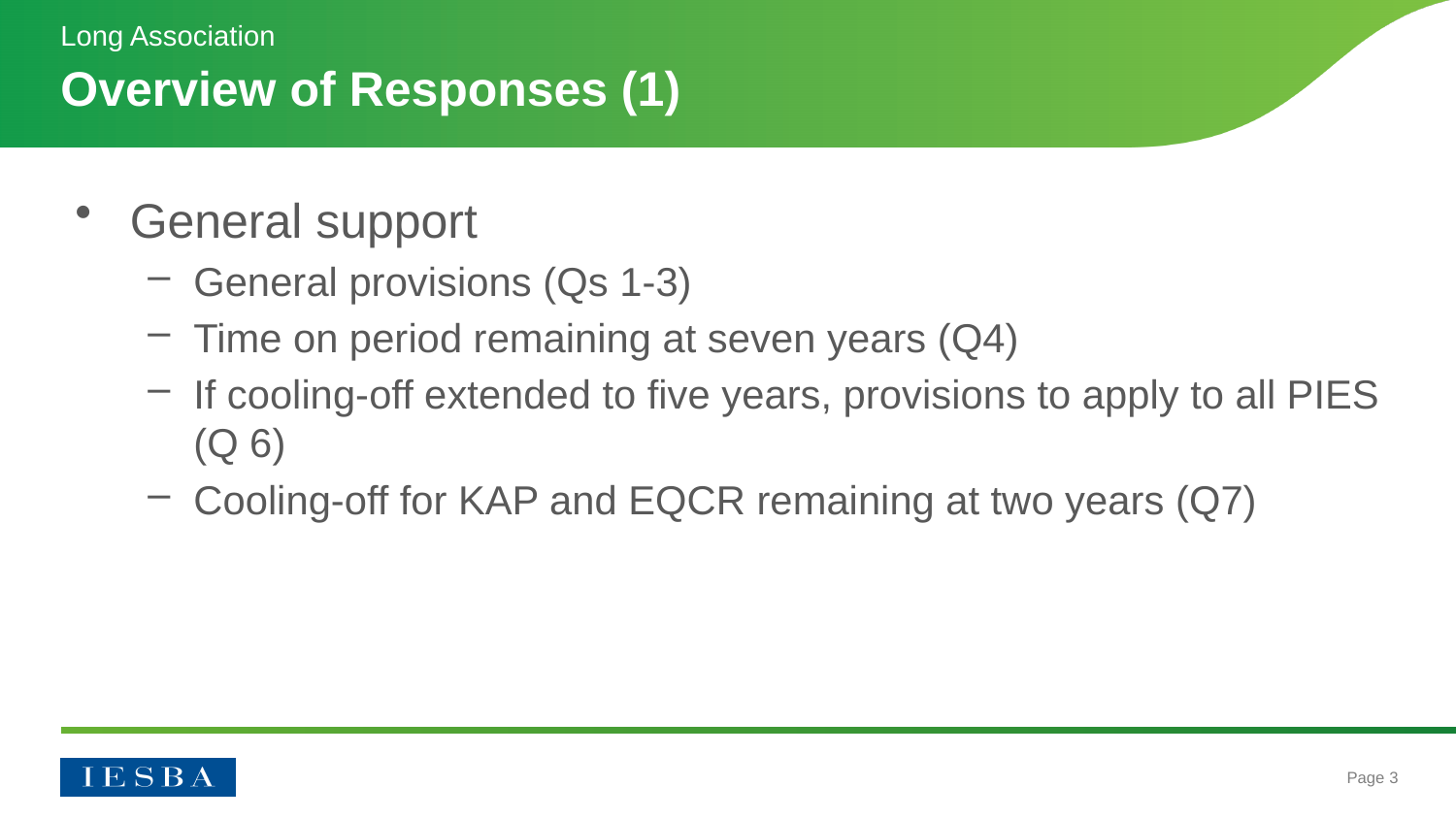

Long Association
# Overview of Responses (1)
General support
General provisions (Qs 1-3)
Time on period remaining at seven years (Q4)
If cooling-off extended to five years, provisions to apply to all PIES (Q 6)
Cooling-off for KAP and EQCR remaining at two years (Q7)